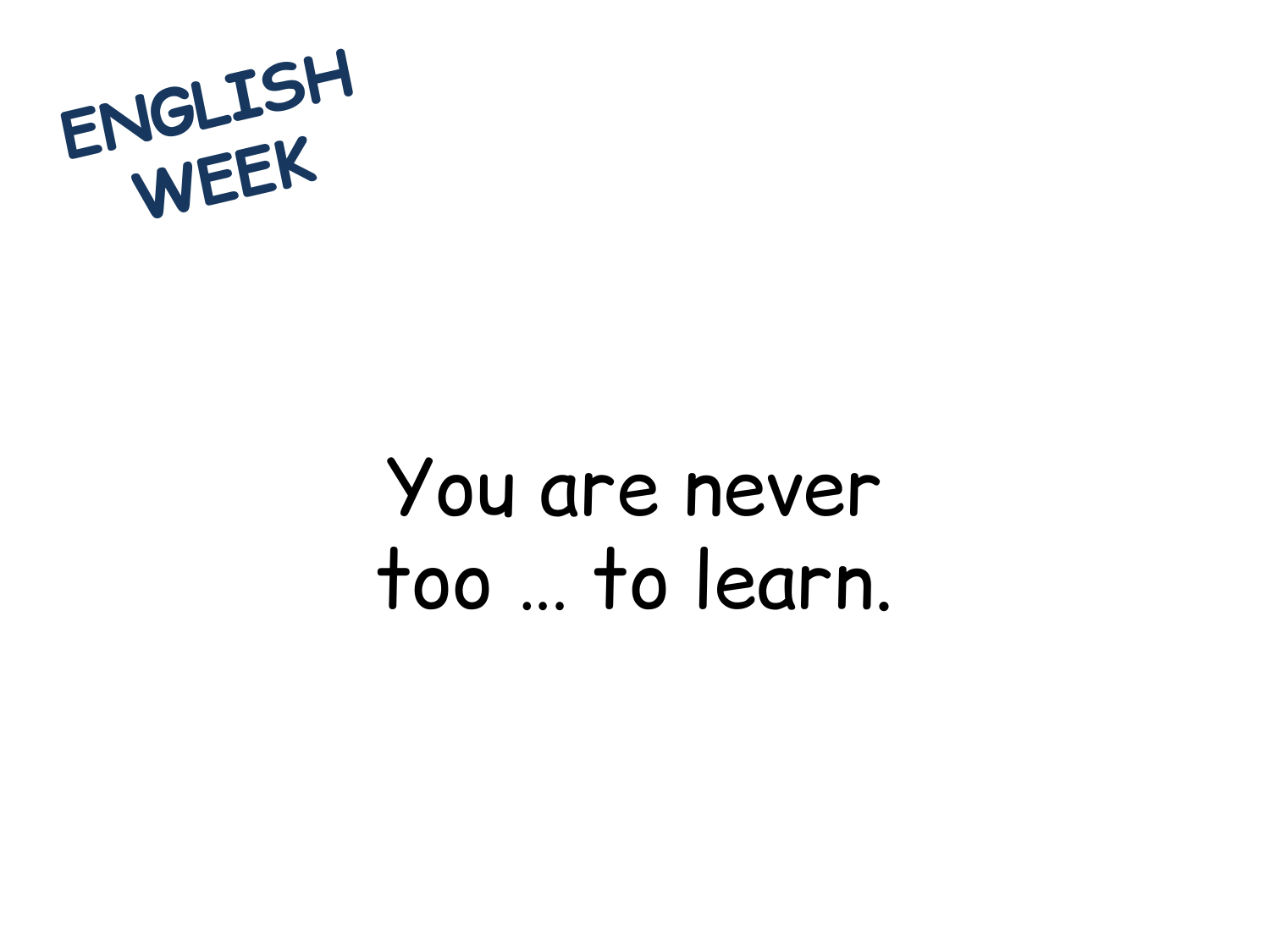

#
English week
You are never too … to learn.